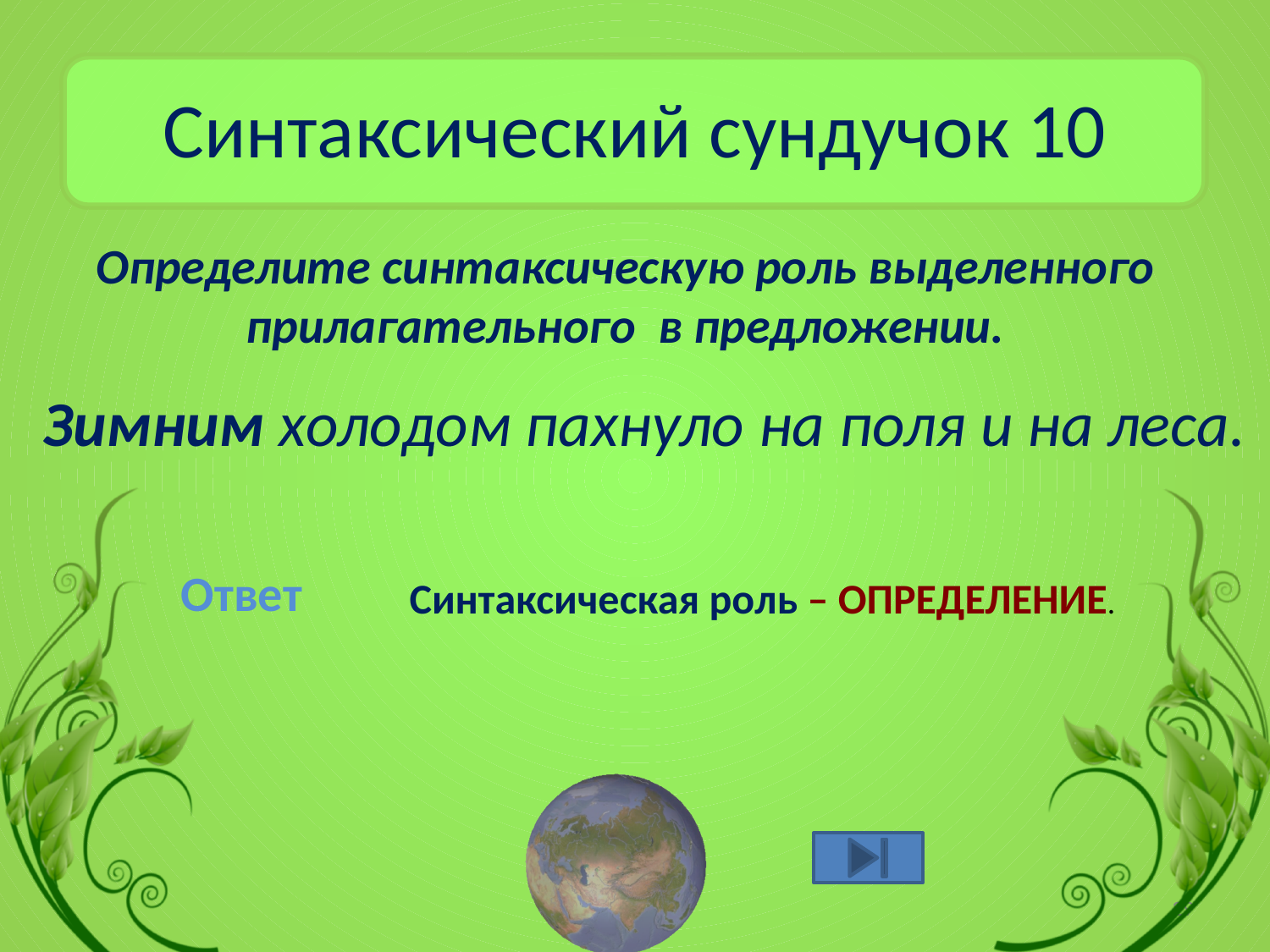

# Синтаксический сундучок 10
Определите синтаксическую роль выделенного прилагательного  в предложении.
Зимним холодом пахнуло на поля и на леса.
Ответ
Синтаксическая роль – ОПРЕДЕЛЕНИЕ.

29